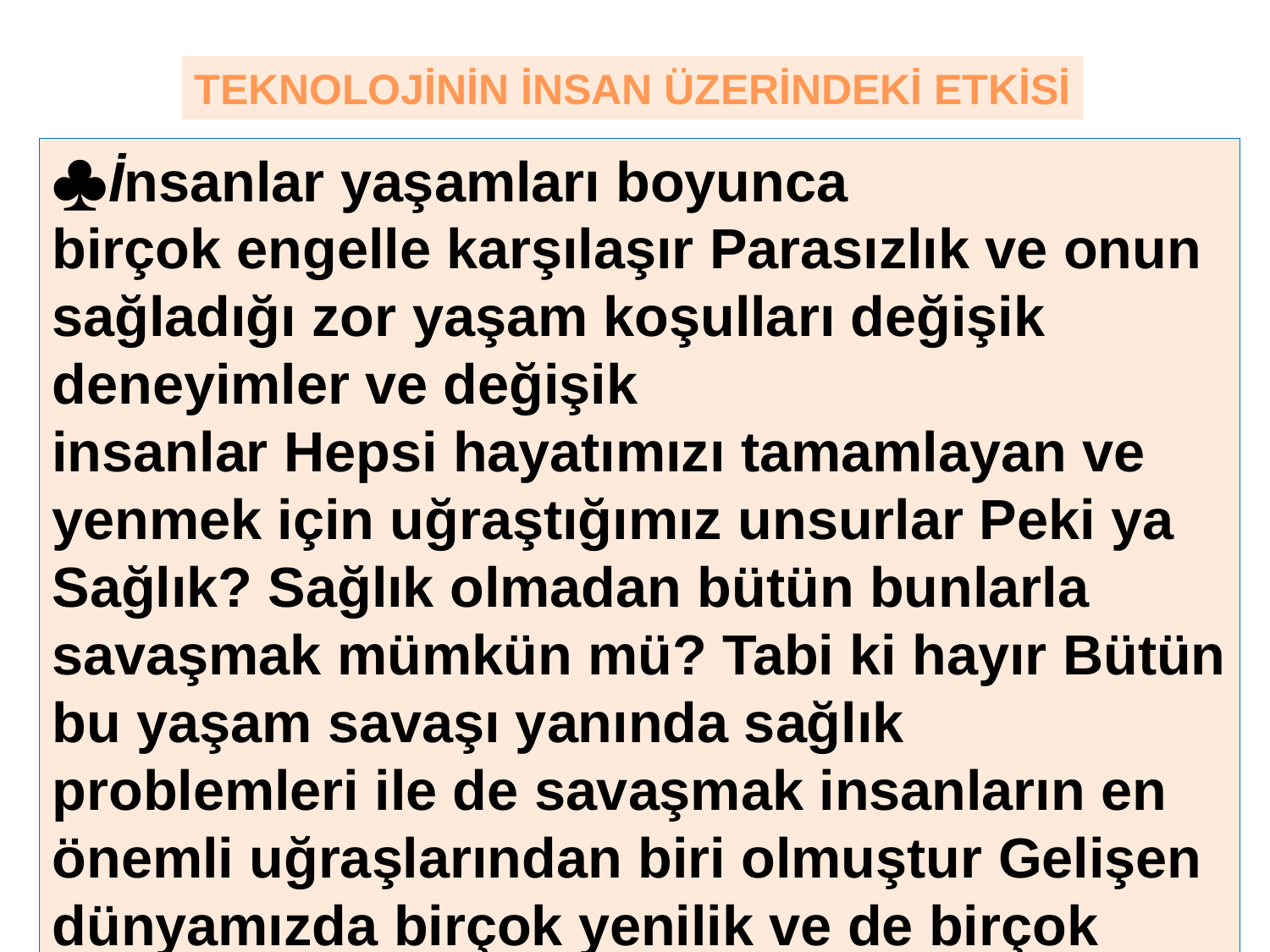

TEKNOLOJİNİN İNSAN ÜZERİNDEKİ ETKİSİ
♣İnsanlar yaşamları boyunca birçok engelle karşılaşır Parasızlık ve onun sağladığı zor yaşam koşulları değişik deneyimler ve değişik insanlar Hepsi hayatımızı tamamlayan ve yenmek için uğraştığımız unsurlar Peki ya Sağlık? Sağlık olmadan bütün bunlarla savaşmak mümkün mü? Tabi ki hayır Bütün bu yaşam savaşı yanında sağlık problemleri ile de savaşmak insanların en önemli uğraşlarından biri olmuştur Gelişen dünyamızda birçok yenilik ve de birçok hayat kolaylaştırıcı şey var
Bunların çoğu hızla ilerleyen teknoloji sayesinde hayatımıza girmeye başlamıştır.